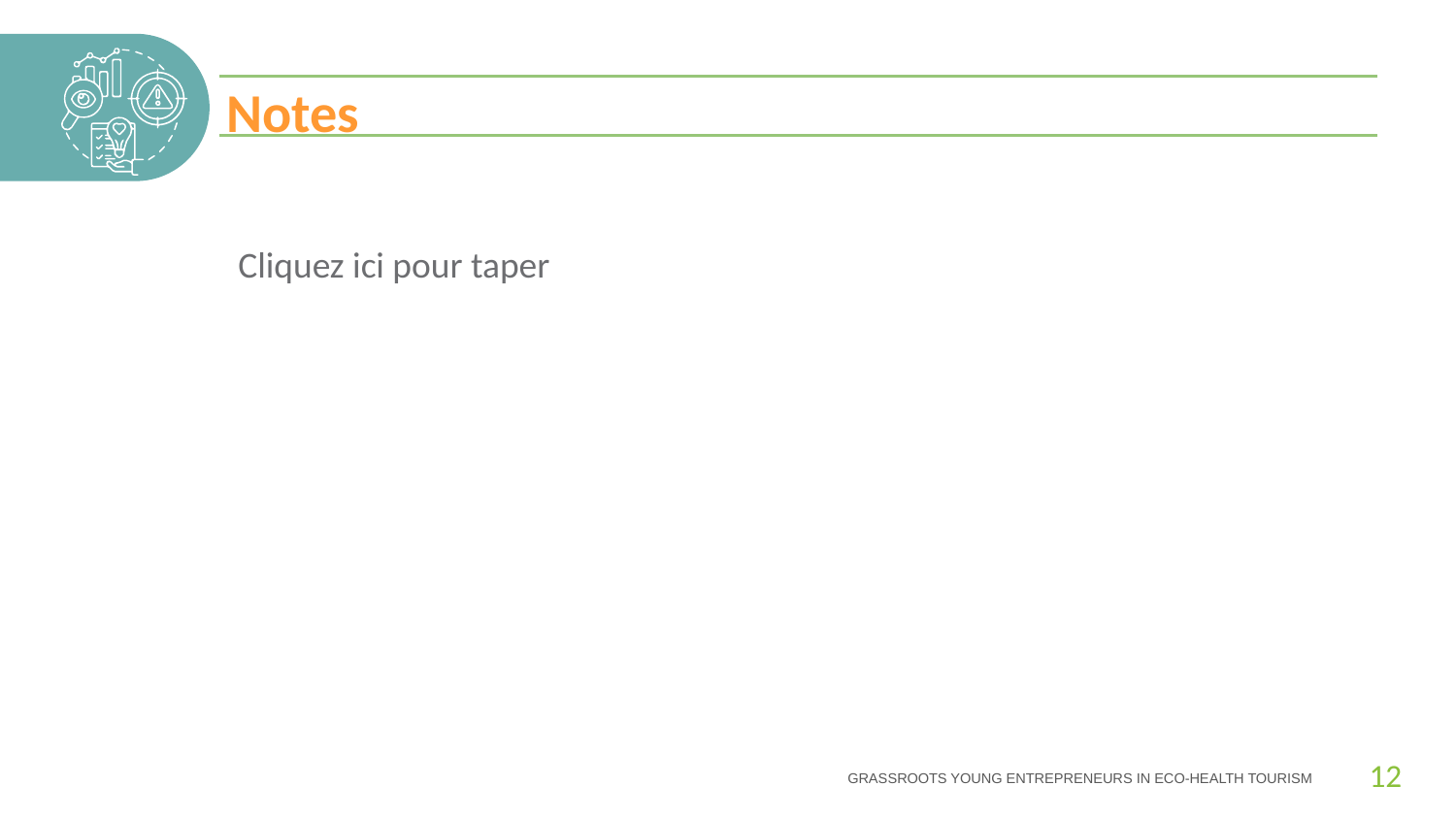

Notes

Cliquez ici pour taper

12
GRASSROOTS YOUNG ENTREPRENEURS IN ECO-HEALTH TOURISM